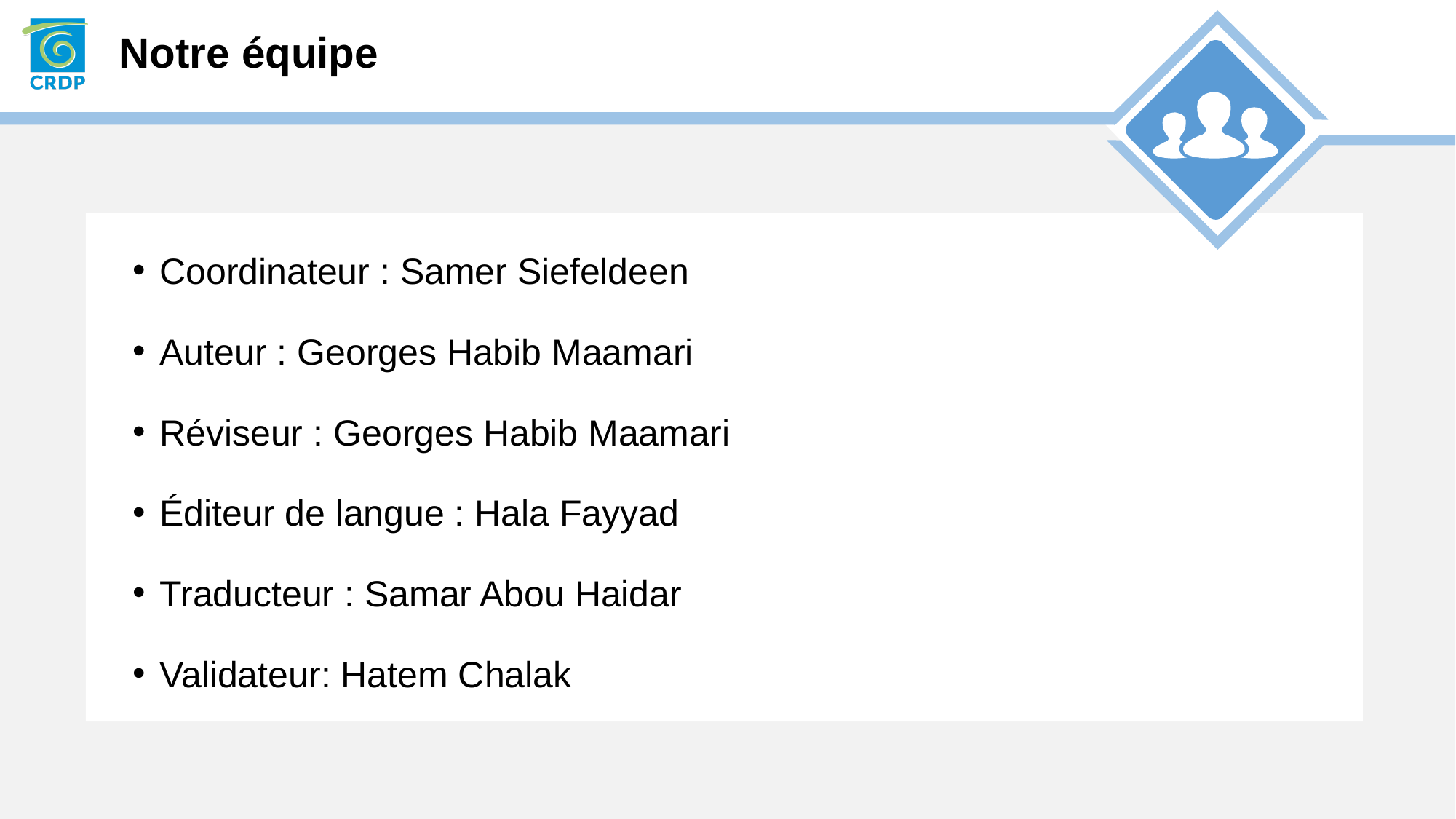

Coordinateur : Samer Siefeldeen
Auteur : Georges Habib Maamari
Réviseur : Georges Habib Maamari
Éditeur de langue : Hala Fayyad
Traducteur : Samar Abou Haidar
Validateur: Hatem Chalak